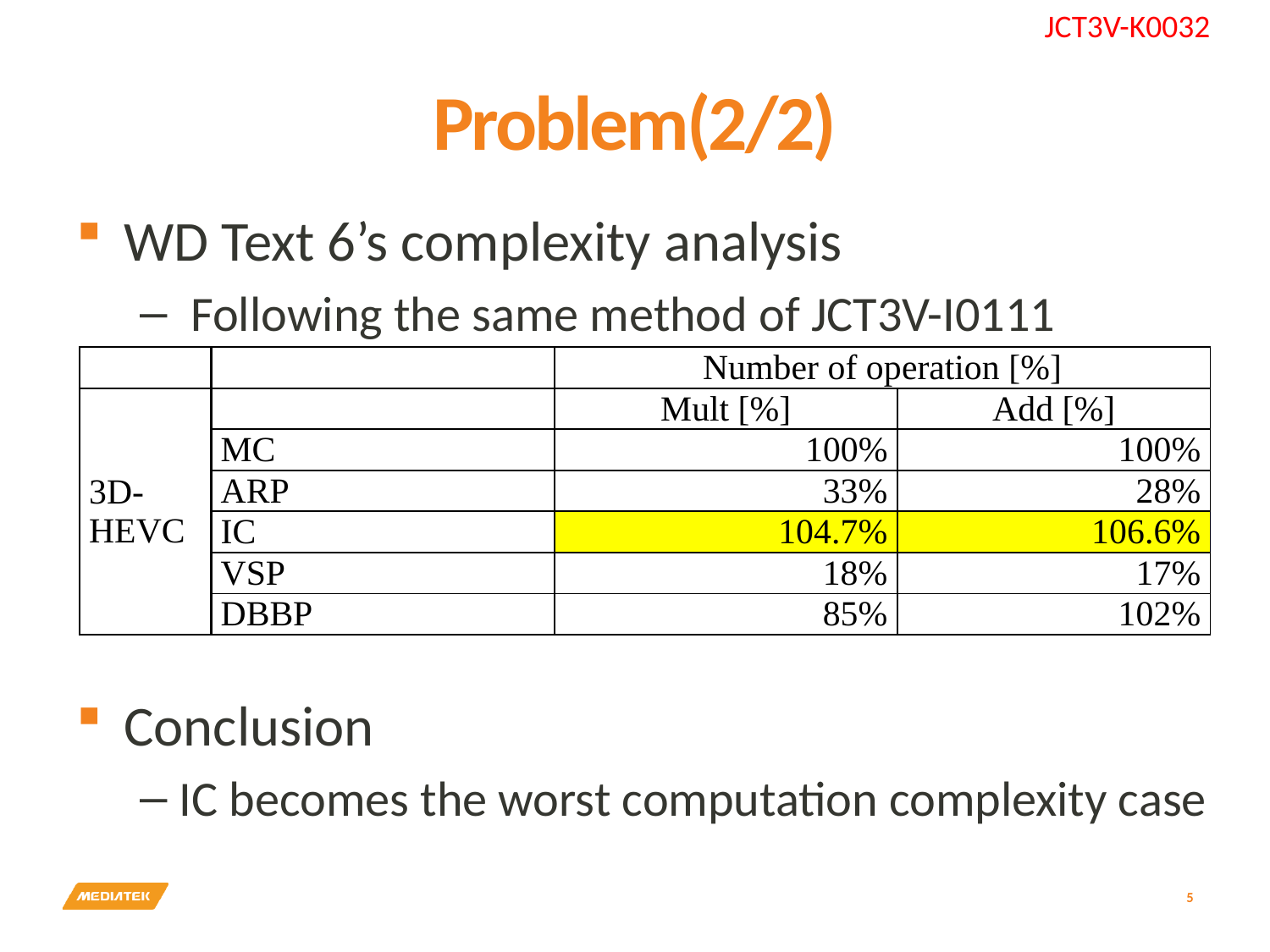

# Problem(2/2)
WD Text 6’s complexity analysis
 Following the same method of JCT3V-I0111

Conclusion
IC becomes the worst computation complexity case

|  |  | Number of operation [%] |  |
| --- | --- | --- | --- |
| 3D-HEVC |  | Mult [%] | Add [%] |
|  | MC | 100% | 100% |
|  | ARP | 33% | 28% |
|  | IC | 104.7% | 106.6% |
|  | VSP | 18% | 17% |
|  | DBBP | 85% | 102% |
5